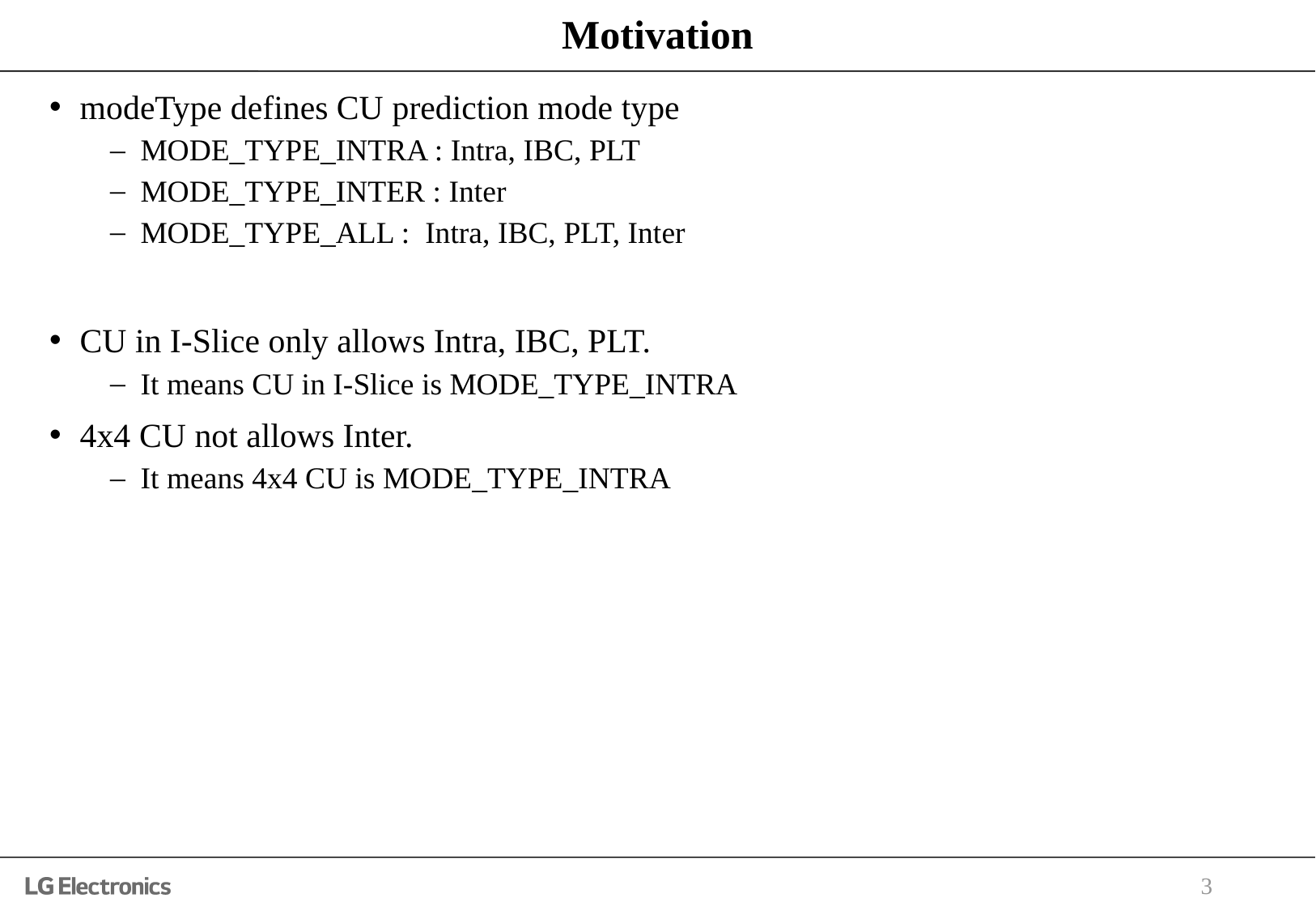

# Motivation
modeType defines CU prediction mode type
MODE_TYPE_INTRA : Intra, IBC, PLT
MODE_TYPE_INTER : Inter
MODE_TYPE_ALL :  Intra, IBC, PLT, Inter

CU in I-Slice only allows Intra, IBC, PLT.
It means CU in I-Slice is MODE_TYPE_INTRA
4x4 CU not allows Inter.
It means 4x4 CU is MODE_TYPE_INTRA

3